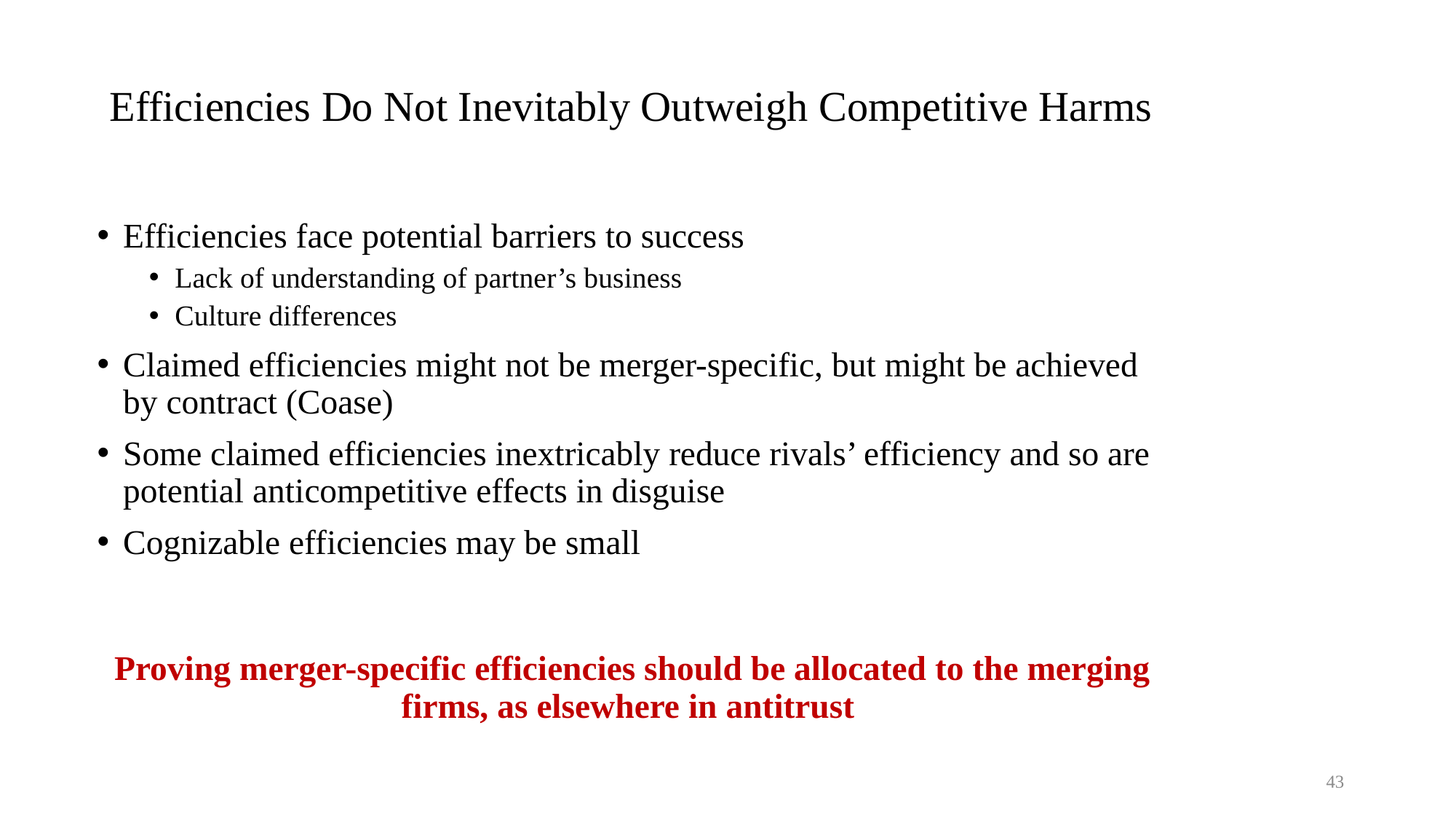

# Efficiencies Do Not Inevitably Outweigh Competitive Harms
Efficiencies face potential barriers to success
Lack of understanding of partner’s business
Culture differences
Claimed efficiencies might not be merger-specific, but might be achieved by contract (Coase)
Some claimed efficiencies inextricably reduce rivals’ efficiency and so are potential anticompetitive effects in disguise
Cognizable efficiencies may be small
Proving merger-specific efficiencies should be allocated to the merging firms, as elsewhere in antitrust
43